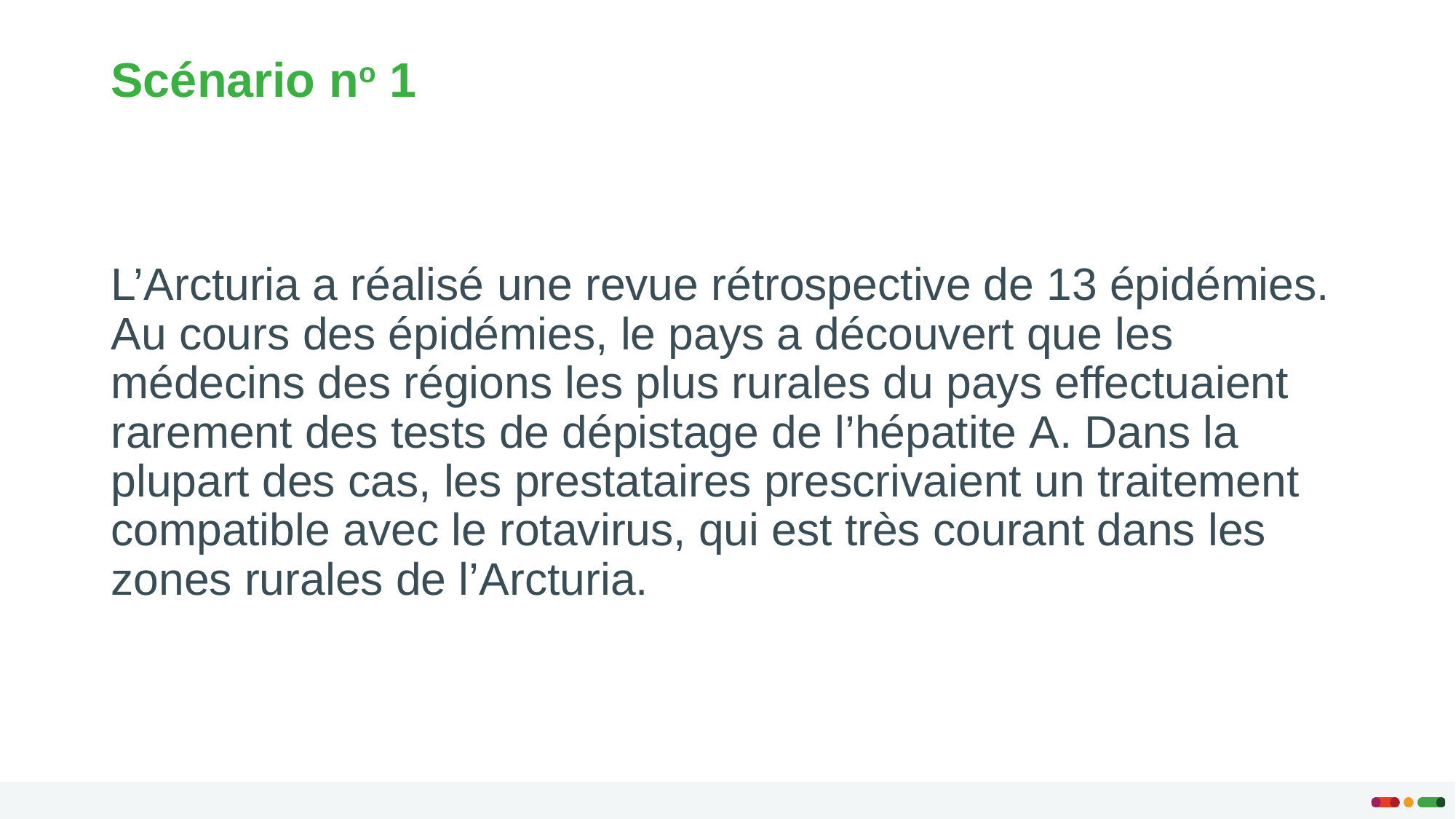

# Scénario no 1
L’Arcturia a réalisé une revue rétrospective de 13 épidémies. Au cours des épidémies, le pays a découvert que les médecins des régions les plus rurales du pays effectuaient rarement des tests de dépistage de l’hépatite A. Dans la plupart des cas, les prestataires prescrivaient un traitement compatible avec le rotavirus, qui est très courant dans les zones rurales de l’Arcturia.